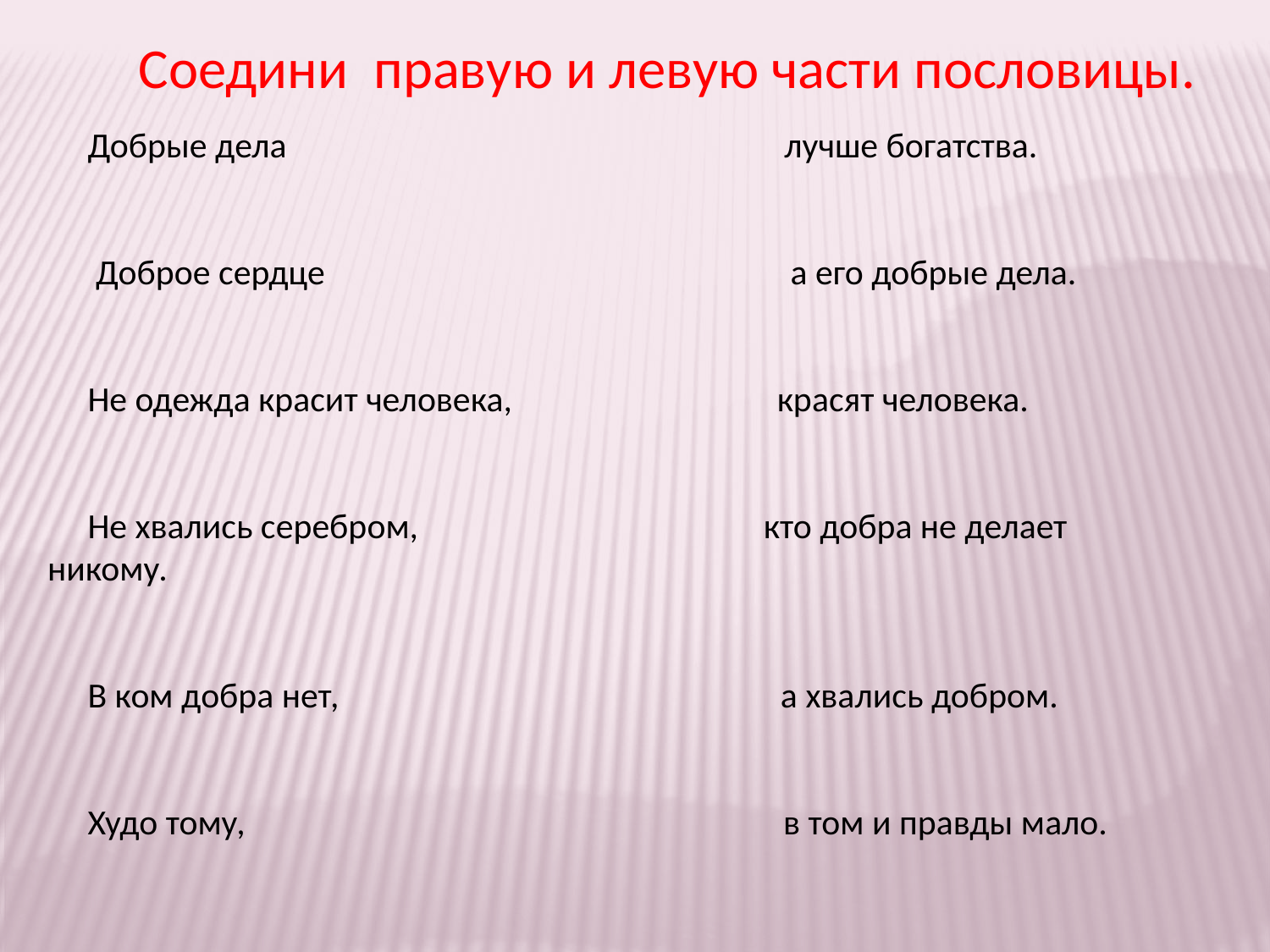

Соедини  правую и левую части пословицы.
     Добрые дела                                                              лучше богатства.

      Доброе сердце                                                          а его добрые дела.

     Не одежда красит человека,                                 красят человека.

     Не хвались серебром,                                           кто добра не делает никому.

     В ком добра нет,                                                       а хвались добром.

     Худо тому,                                                                   в том и правды мало.